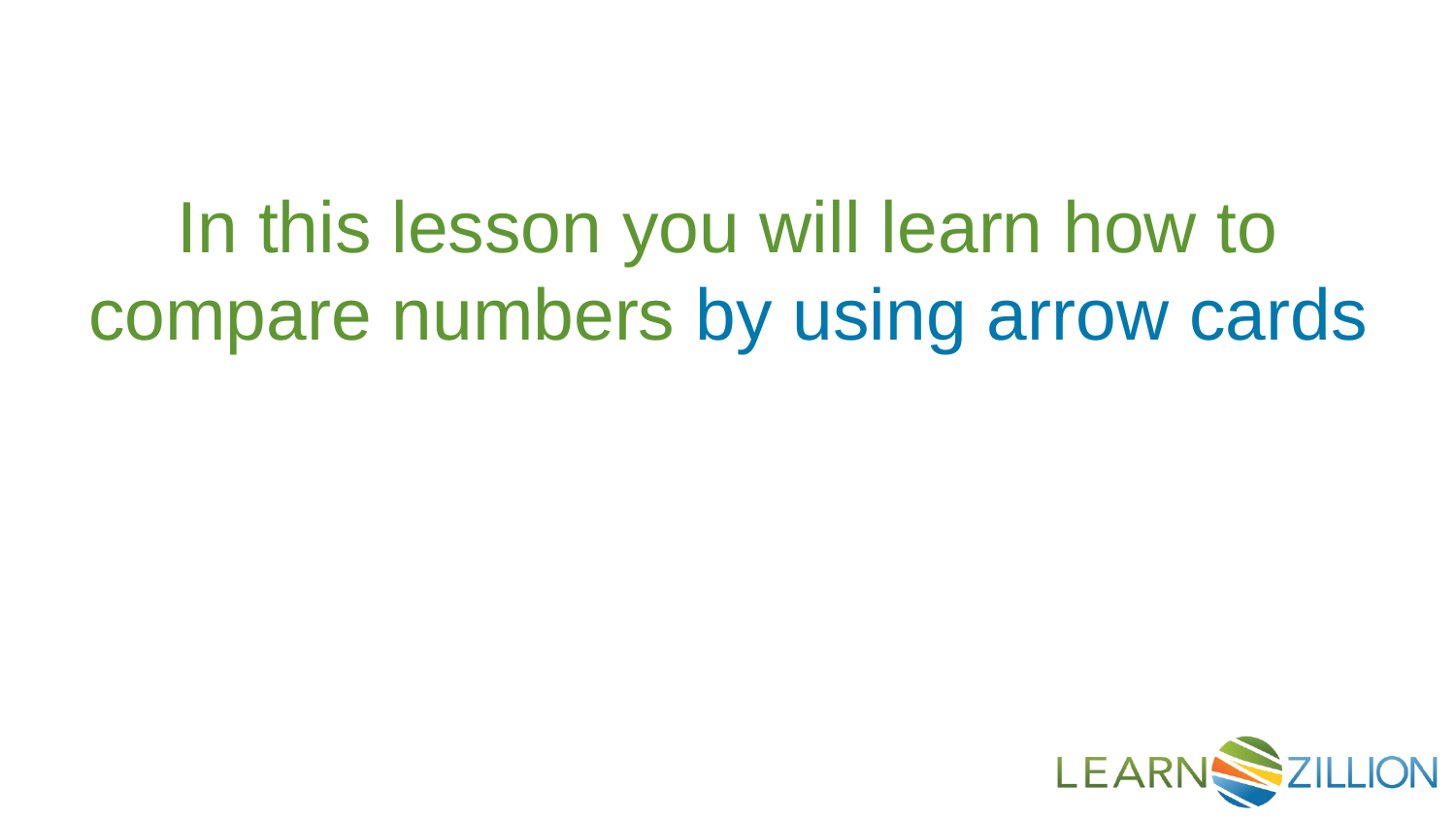

In this lesson you will learn how to compare numbers by using arrow cards